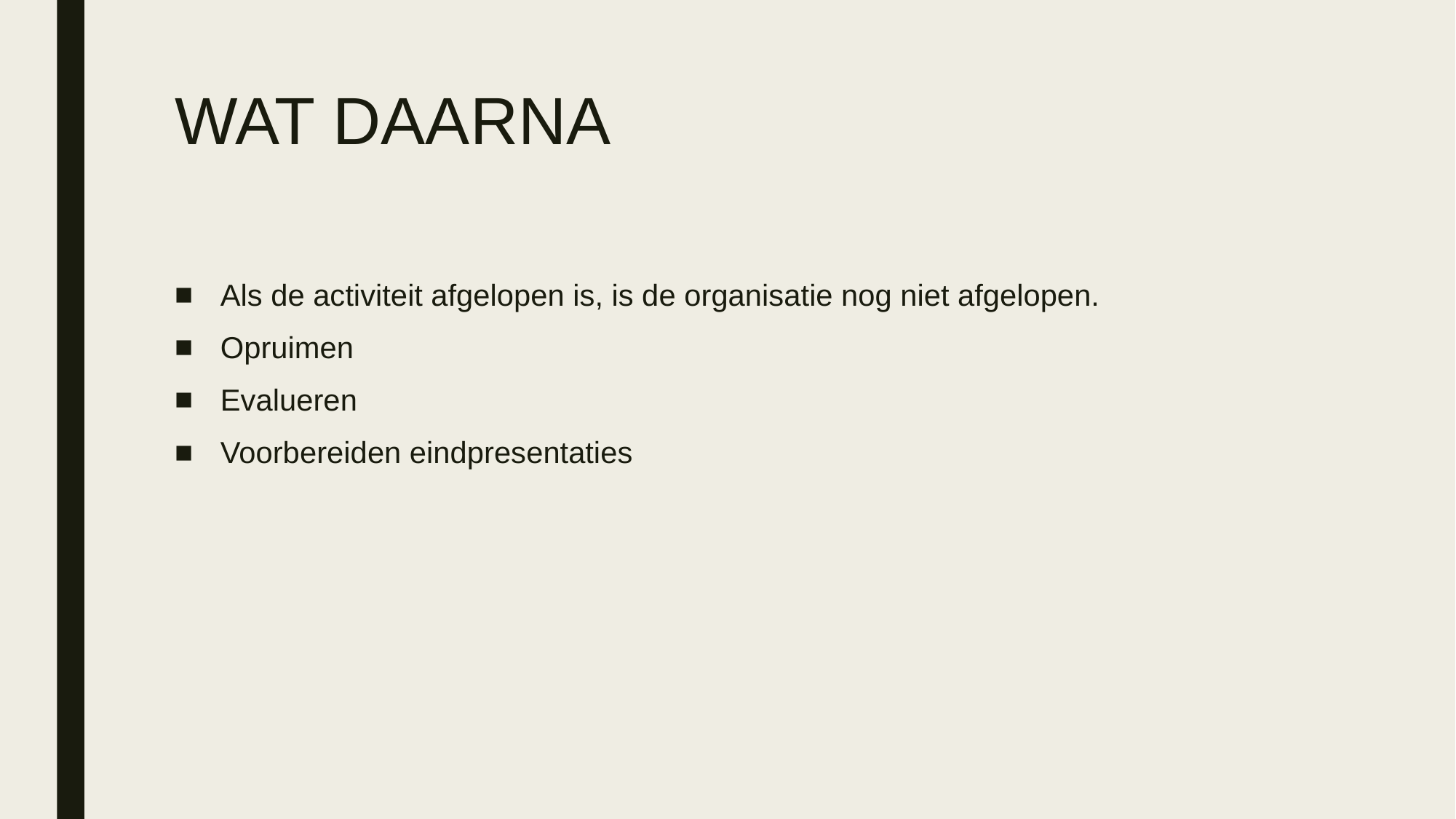

# WAT DAARNA
Als de activiteit afgelopen is, is de organisatie nog niet afgelopen.
Opruimen
Evalueren
Voorbereiden eindpresentaties